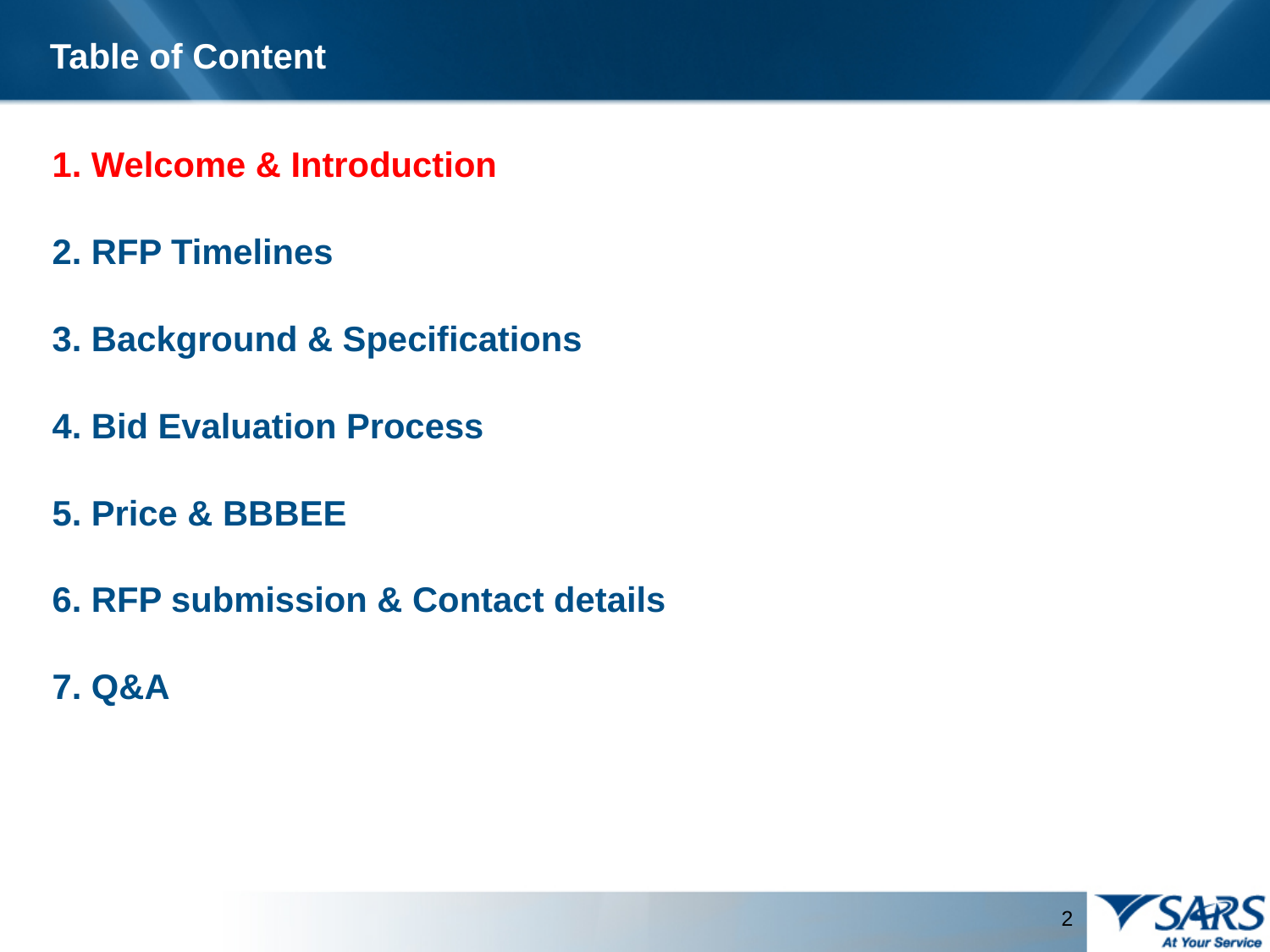

Table of Content
1. Welcome & Introduction
2. RFP Timelines
3. Background & Specifications
4. Bid Evaluation Process
5. Price & BBBEE
6. RFP submission & Contact details
7. Q&A

2